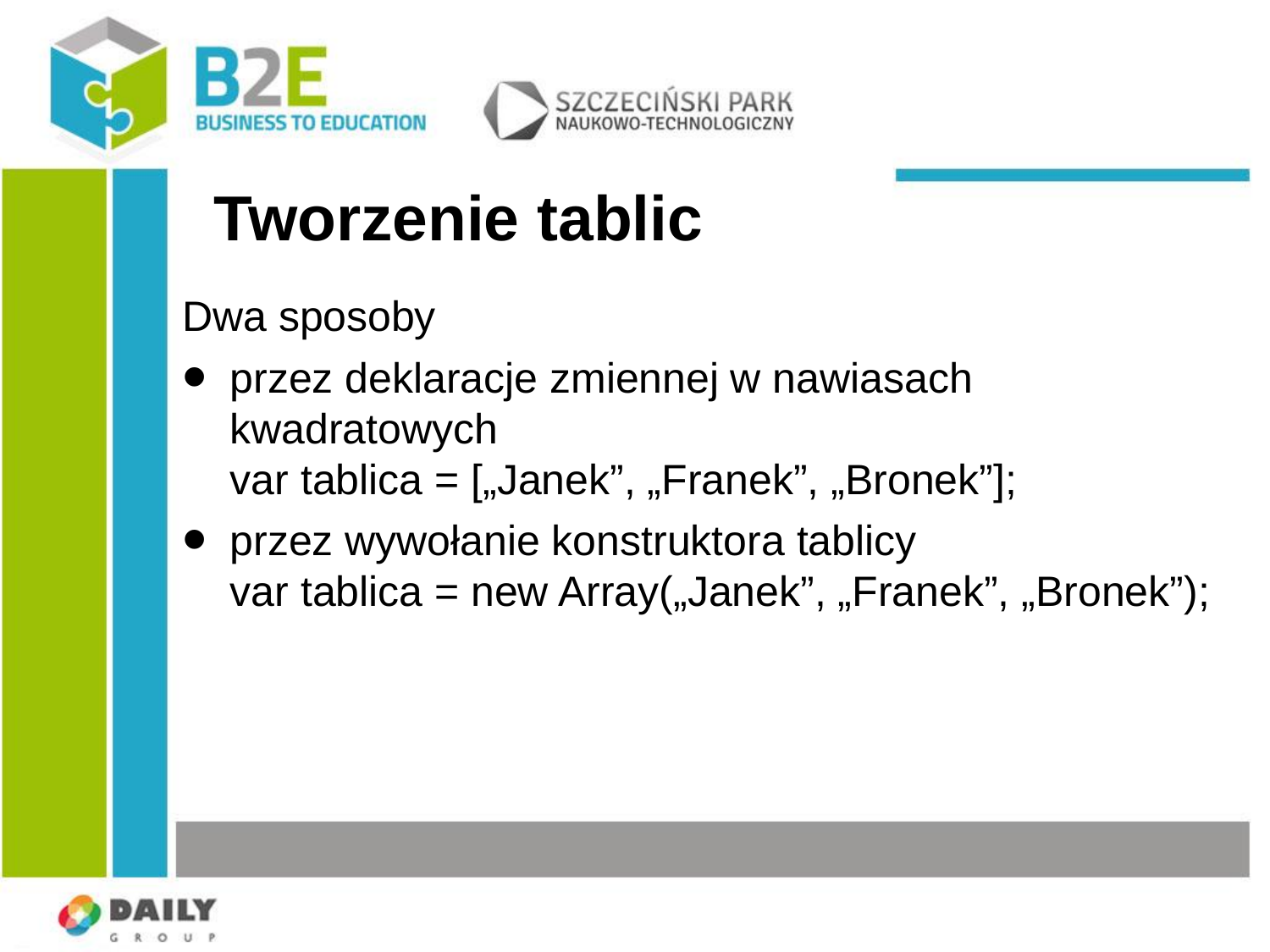

# Tworzenie tablic
Dwa sposoby
przez deklaracje zmiennej w nawiasach kwadratowych
var tablica = [„Janek”, „Franek”, „Bronek”];
przez wywołanie konstruktora tablicy
var tablica = new Array(„Janek”, „Franek”, „Bronek”);